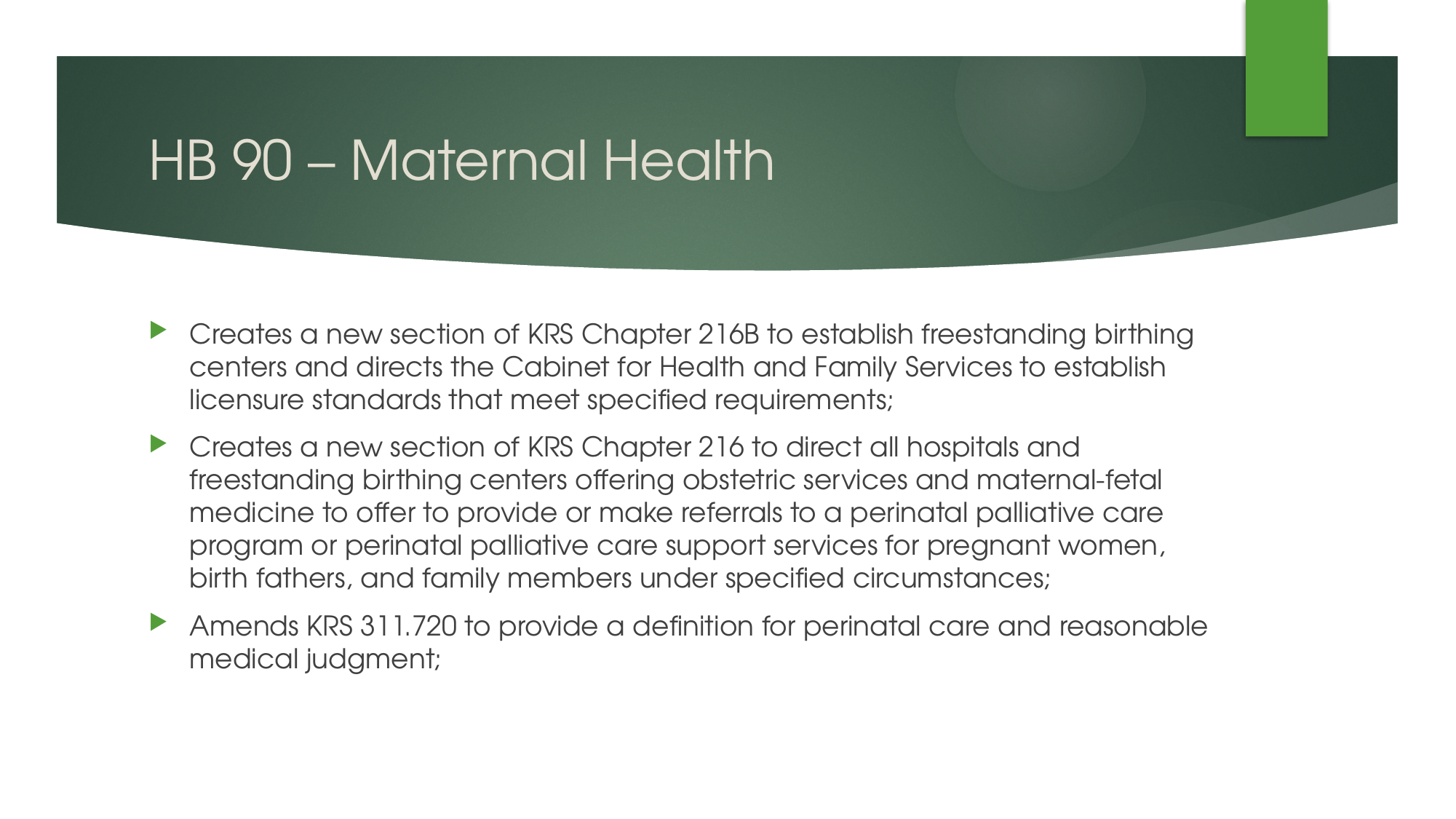

# HB 90 – Maternal Health
Creates a new section of KRS Chapter 216B to establish freestanding birthing centers and directs the Cabinet for Health and Family Services to establish licensure standards that meet specified requirements;
Creates a new section of KRS Chapter 216 to direct all hospitals and freestanding birthing centers offering obstetric services and maternal-fetal medicine to offer to provide or make referrals to a perinatal palliative care program or perinatal palliative care support services for pregnant women, birth fathers, and family members under specified circumstances;
Amends KRS 311.720 to provide a definition for perinatal care and reasonable medical judgment;